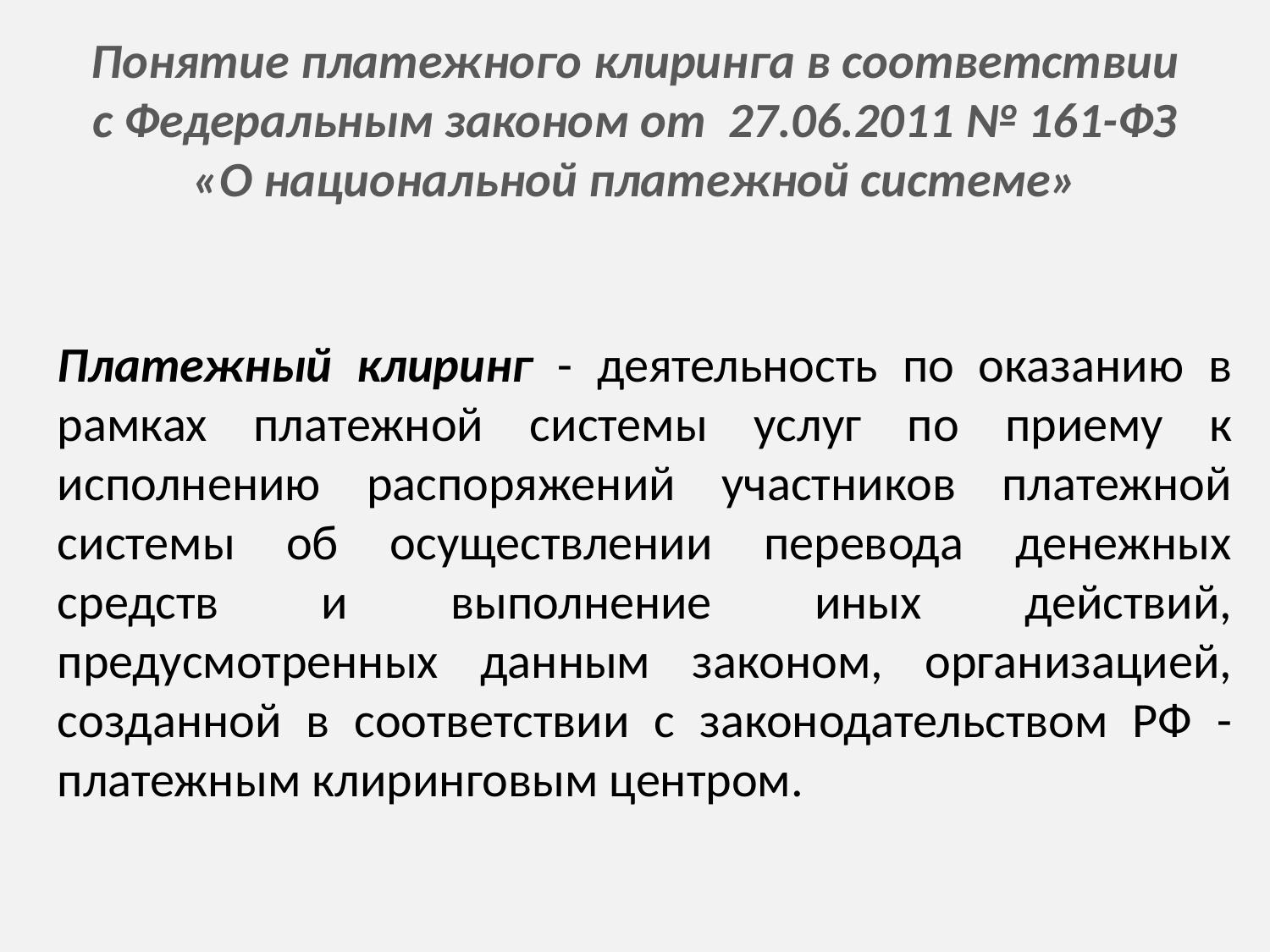

# Понятие платежного клиринга в соответствии с Федеральным законом от  27.06.2011 № 161-ФЗ «О национальной платежной системе»
Платежный клиринг - деятельность по оказанию в рамках платежной системы услуг по приему к исполнению распоряжений участников платежной системы об осуществлении перевода денежных средств и выполнение иных действий, предусмотренных данным законом, организацией, созданной в соответствии с законодательством РФ - платежным клиринговым центром.